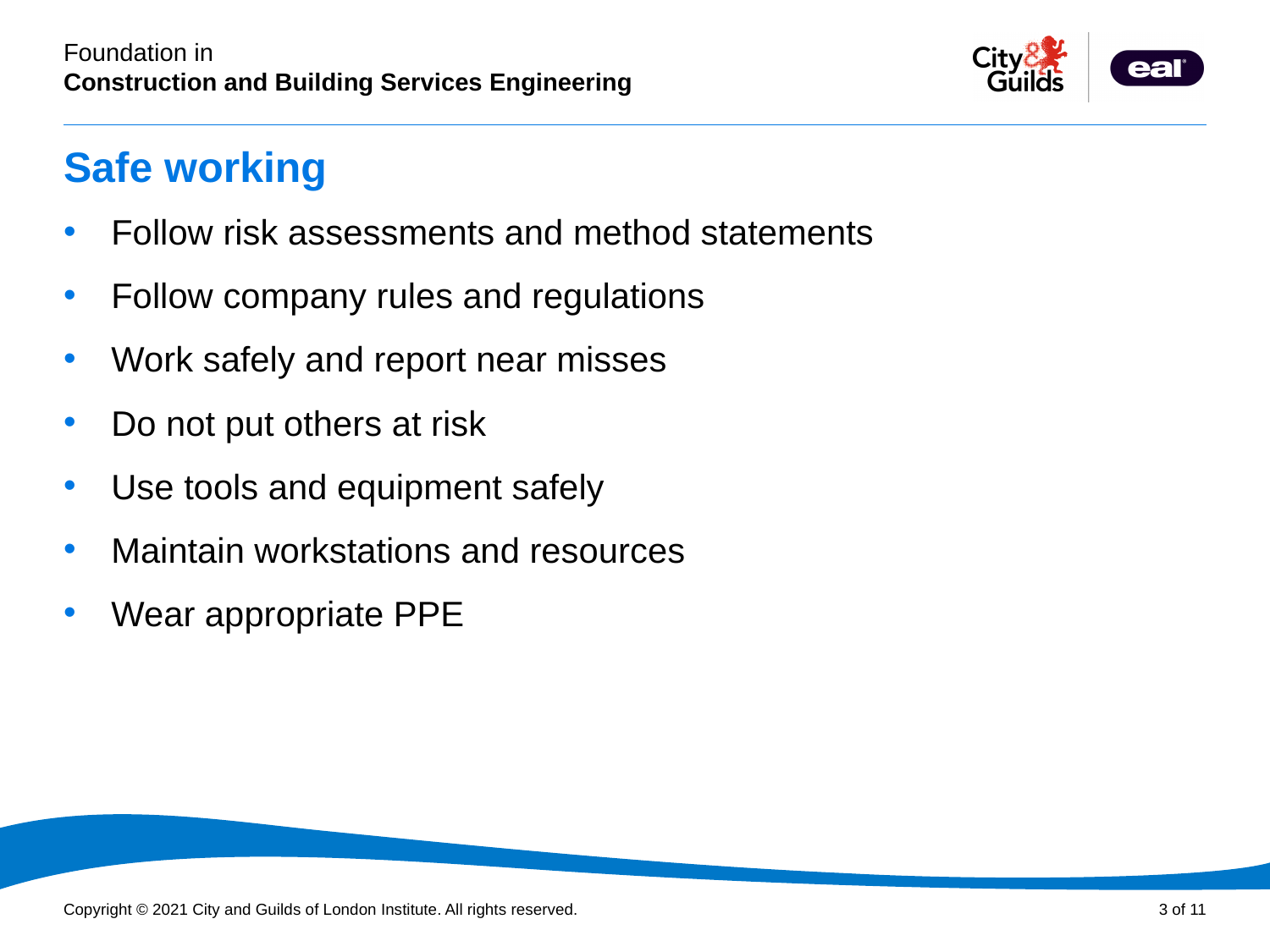

# Safe working
Follow risk assessments and method statements
Follow company rules and regulations
Work safely and report near misses
Do not put others at risk
Use tools and equipment safely
Maintain workstations and resources
Wear appropriate PPE